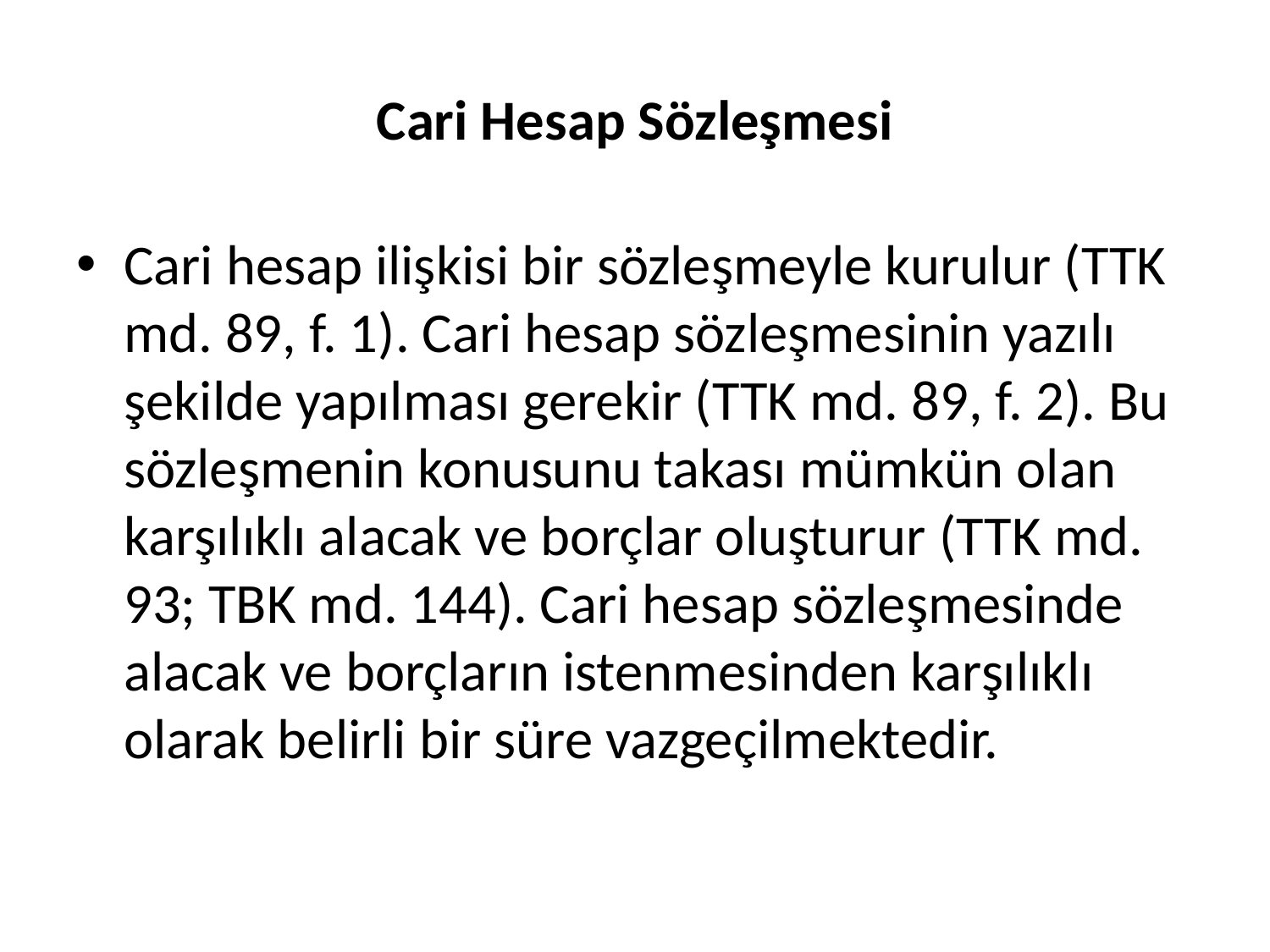

# Cari Hesap Sözleşmesi
Cari hesap ilişkisi bir sözleşmeyle kurulur (TTK md. 89, f. 1). Cari hesap sözleşmesinin yazılı şekilde yapılması gerekir (TTK md. 89, f. 2). Bu sözleşmenin konusunu takası mümkün olan karşılıklı alacak ve borçlar oluşturur (TTK md. 93; TBK md. 144). Cari hesap sözleşmesinde alacak ve borçların istenmesinden karşılıklı olarak belirli bir süre vazgeçilmektedir.